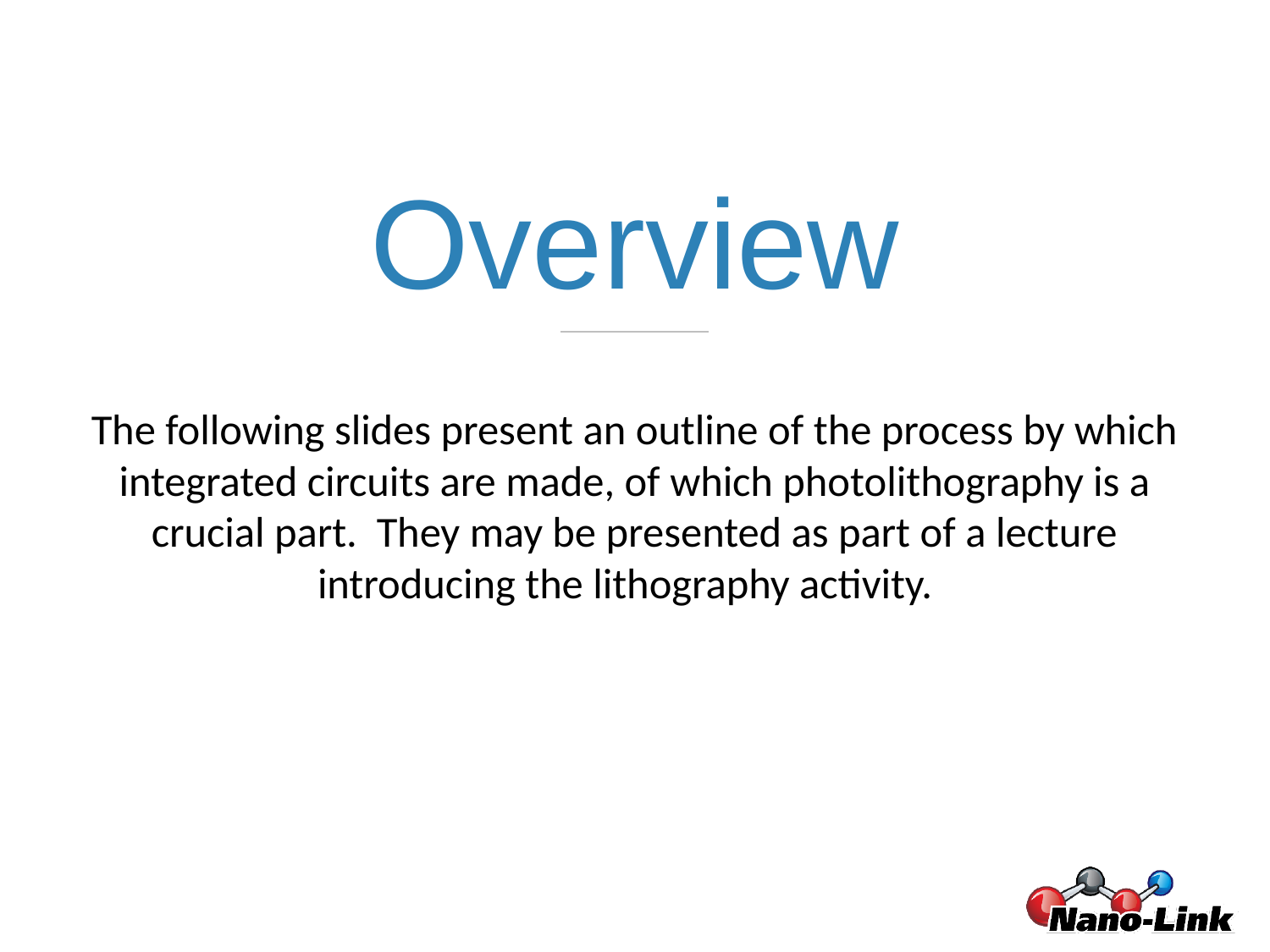

# Overview
The following slides present an outline of the process by which integrated circuits are made, of which photolithography is a crucial part.  They may be presented as part of a lecture introducing the lithography activity.